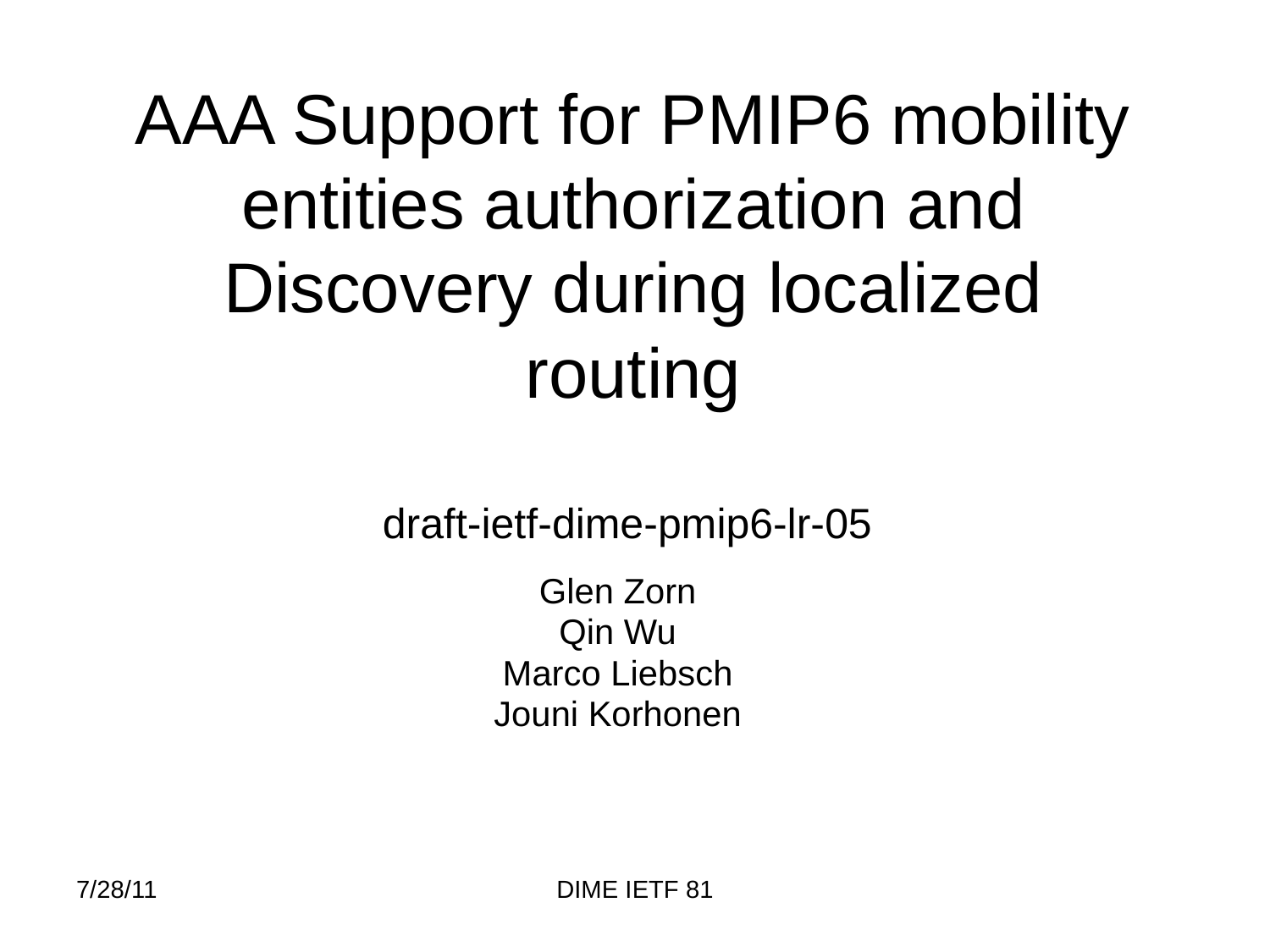

# AAA Support for PMIP6 mobility entities authorization and Discovery during localized routing draft-ietf-dime-pmip6-lr-05
Glen Zorn
Qin Wu
Marco Liebsch
Jouni Korhonen
7/28/11
DIME IETF 81